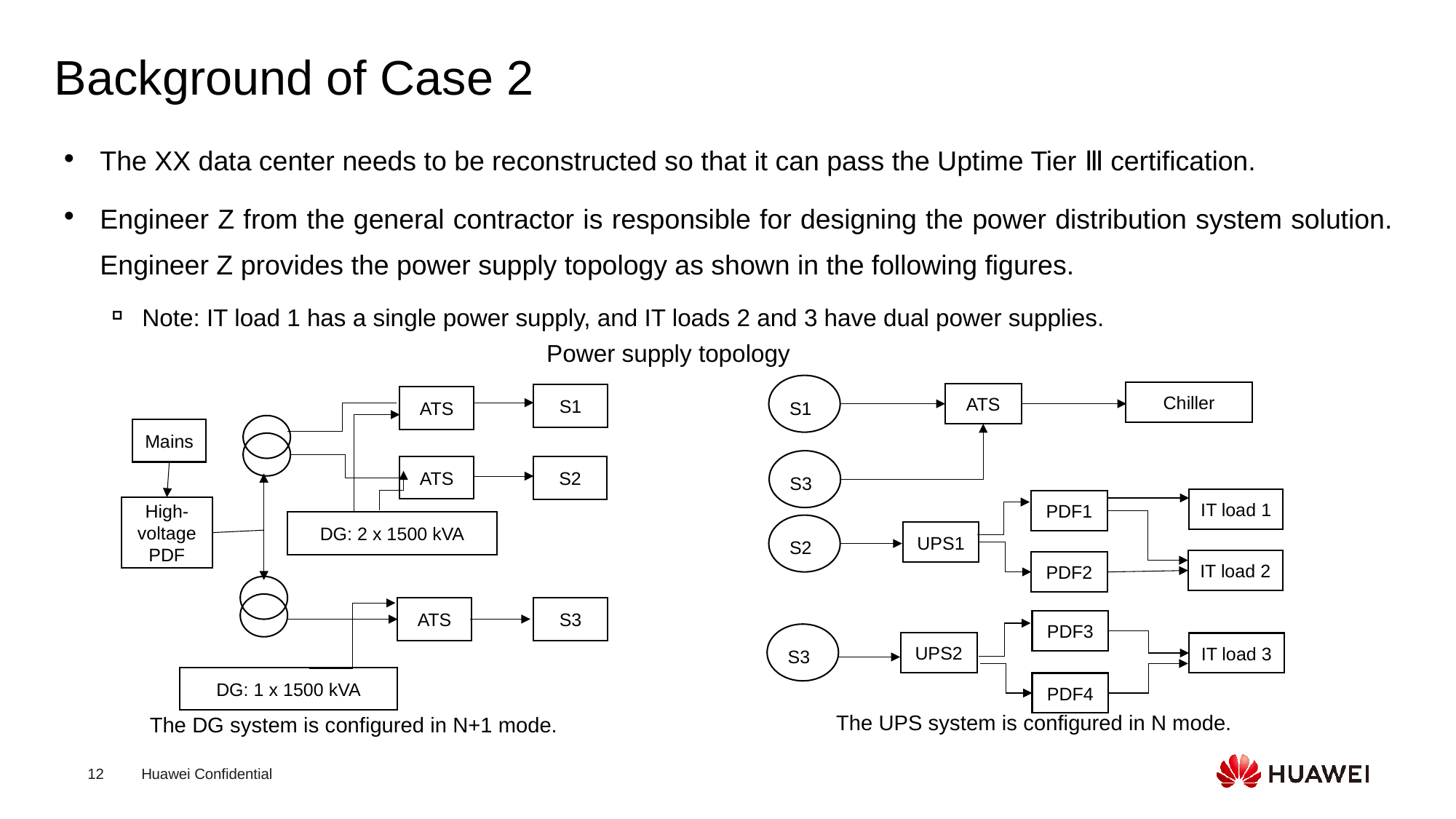

# Background of Case 2
The XX data center needs to be reconstructed so that it can pass the Uptime Tier Ⅲ certification.
Engineer Z from the general contractor is responsible for designing the power distribution system solution. Engineer Z provides the power supply topology as shown in the following figures.
Note: IT load 1 has a single power supply, and IT loads 2 and 3 have dual power supplies.

Power supply topology

S1
Chiller
ATS

S3
IT load 1
PDF1

S2
UPS1
IT load 2
PDF2
PDF3

S3
UPS2
IT load 3
PDF4
S1
ATS

Mains
ATS
S2
High-voltage PDF
DG: 2 x 1500 kVA

S3
ATS
DG: 1 x 1500 kVA
The UPS system is configured in N mode.
The DG system is configured in N+1 mode.